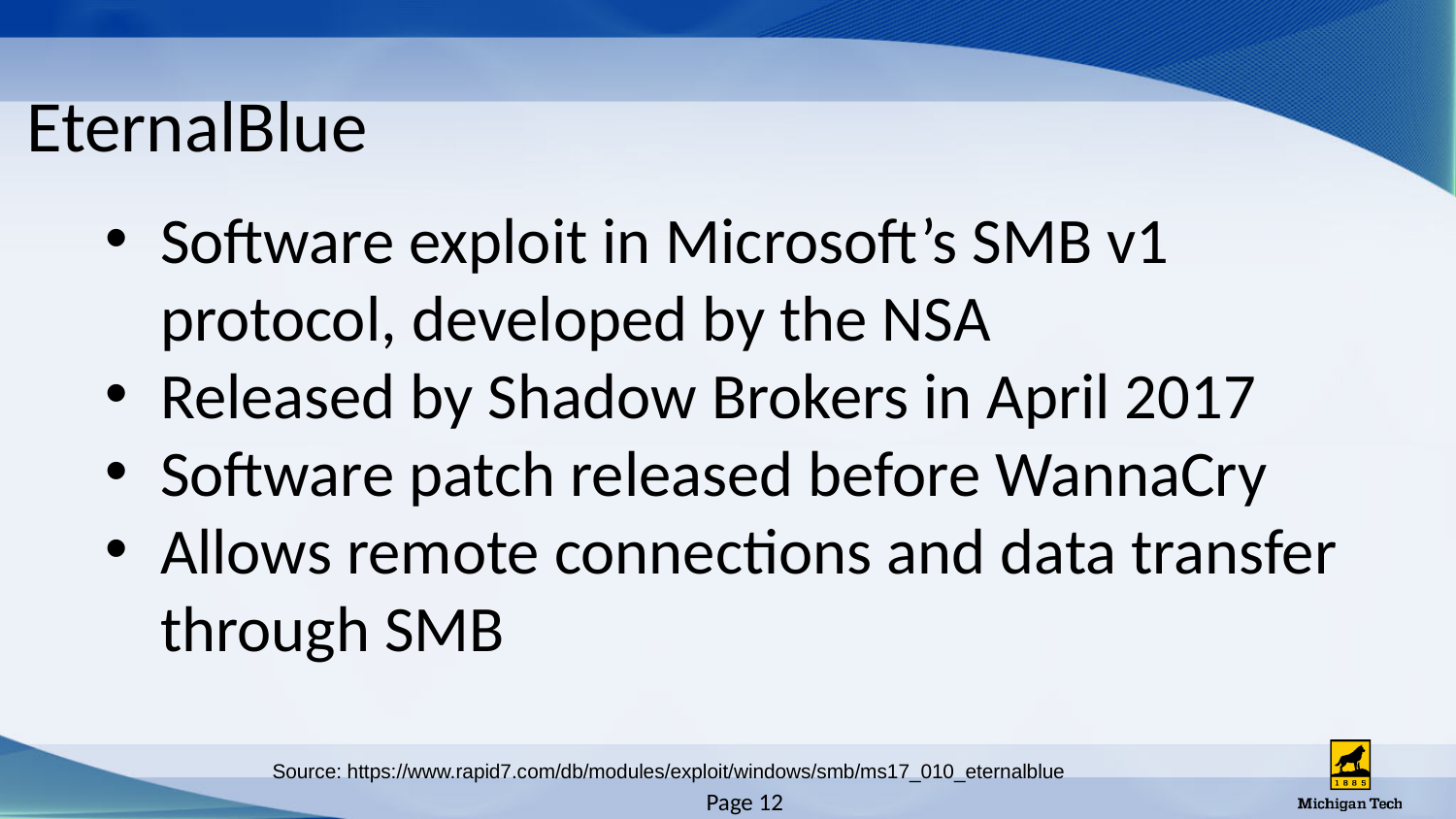

# EternalBlue
Software exploit in Microsoft’s SMB v1 protocol, developed by the NSA
Released by Shadow Brokers in April 2017
Software patch released before WannaCry
Allows remote connections and data transfer through SMB
Source: https://www.rapid7.com/db/modules/exploit/windows/smb/ms17_010_eternalblue